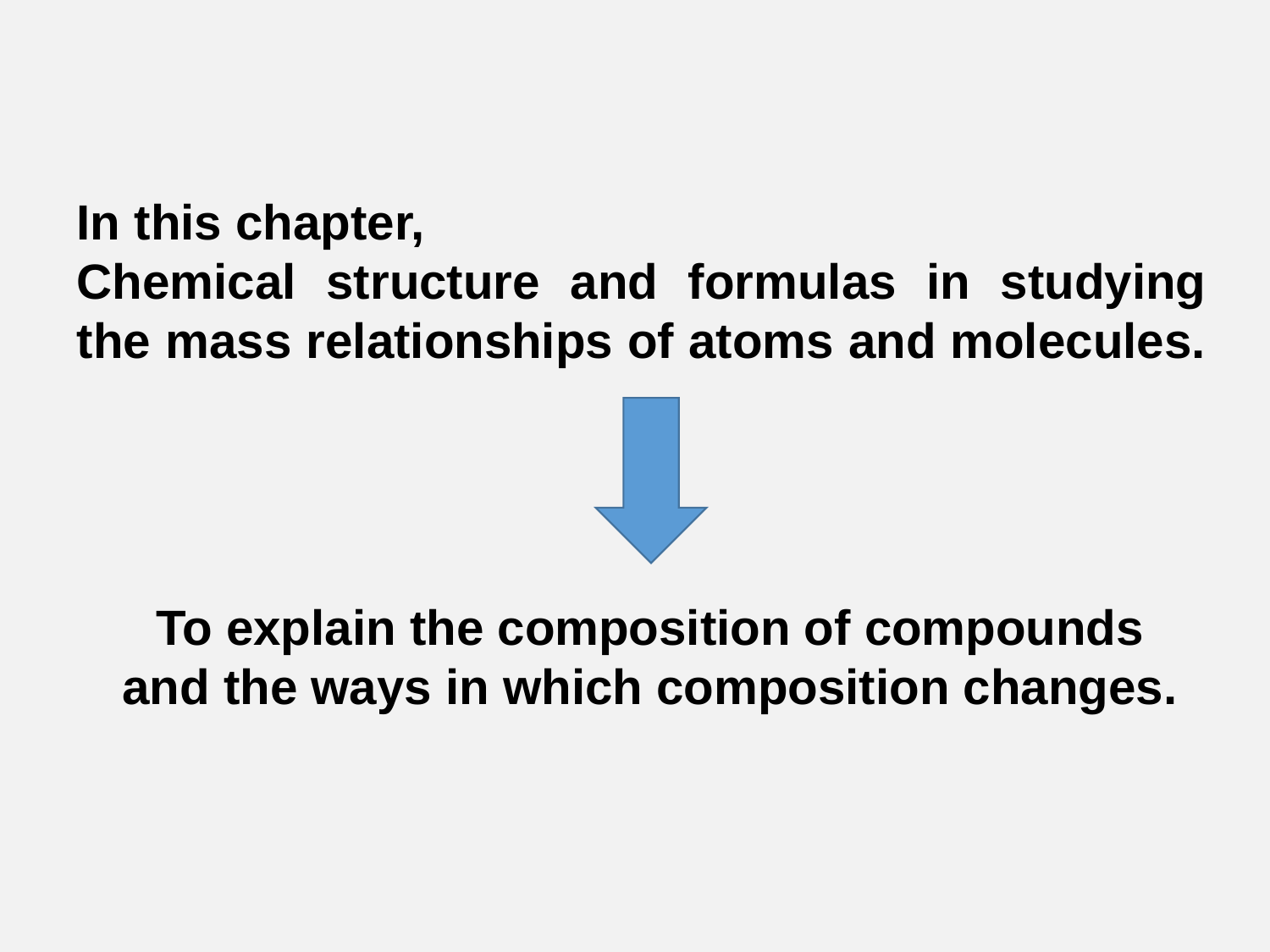

In this chapter,
Chemical structure and formulas in studying the mass relationships of atoms and molecules.

To explain the composition of compounds and the ways in which composition changes.